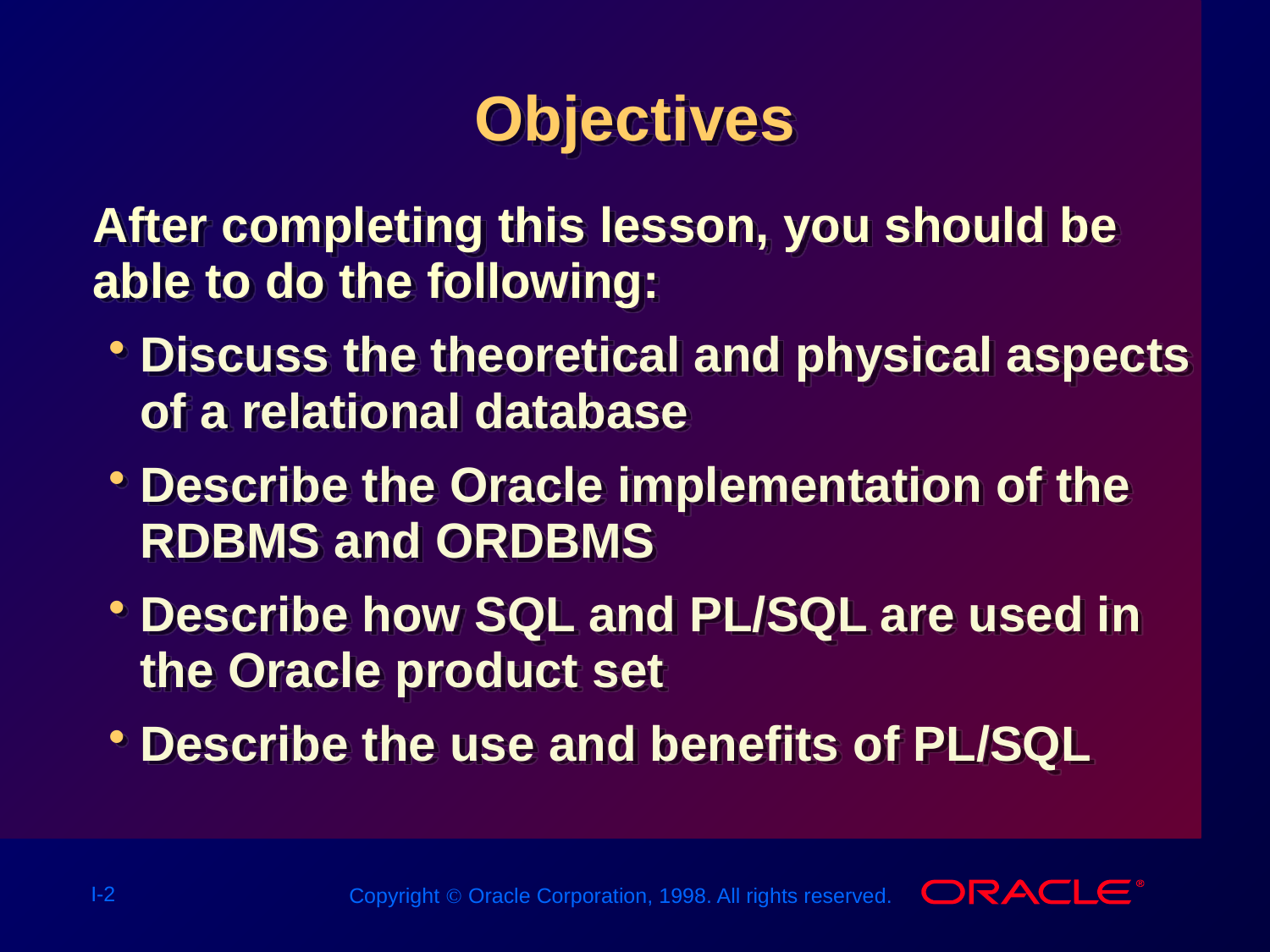

# Objectives
After completing this lesson, you should be able to do the following:
Discuss the theoretical and physical aspects of a relational database
Describe the Oracle implementation of the RDBMS and ORDBMS
Describe how SQL and PL/SQL are used in the Oracle product set
Describe the use and benefits of PL/SQL